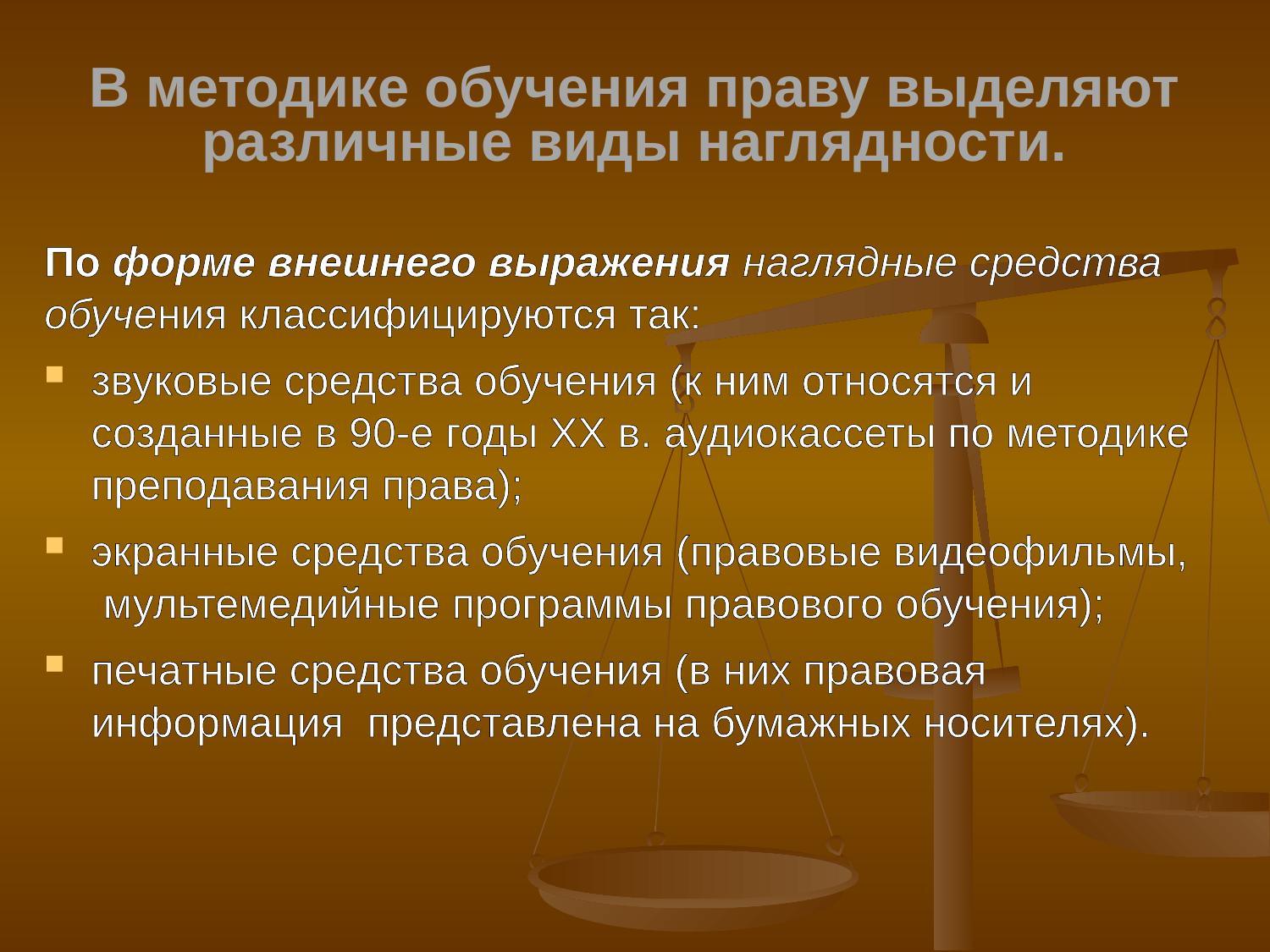

# В методике обучения праву выделяют различные виды наглядности.
По форме внешнего выражения наглядные средства обучения классифицируются так:
звуковые средства обучения (к ним относятся и  созданные в 90-е годы XX в. аудиокассеты по методике преподавания права);
экранные средства обучения (правовые видеофильмы,     мультемедийные программы правового обучения);
печатные средства обучения (в них правовая информация  представлена на бумажных носителях).